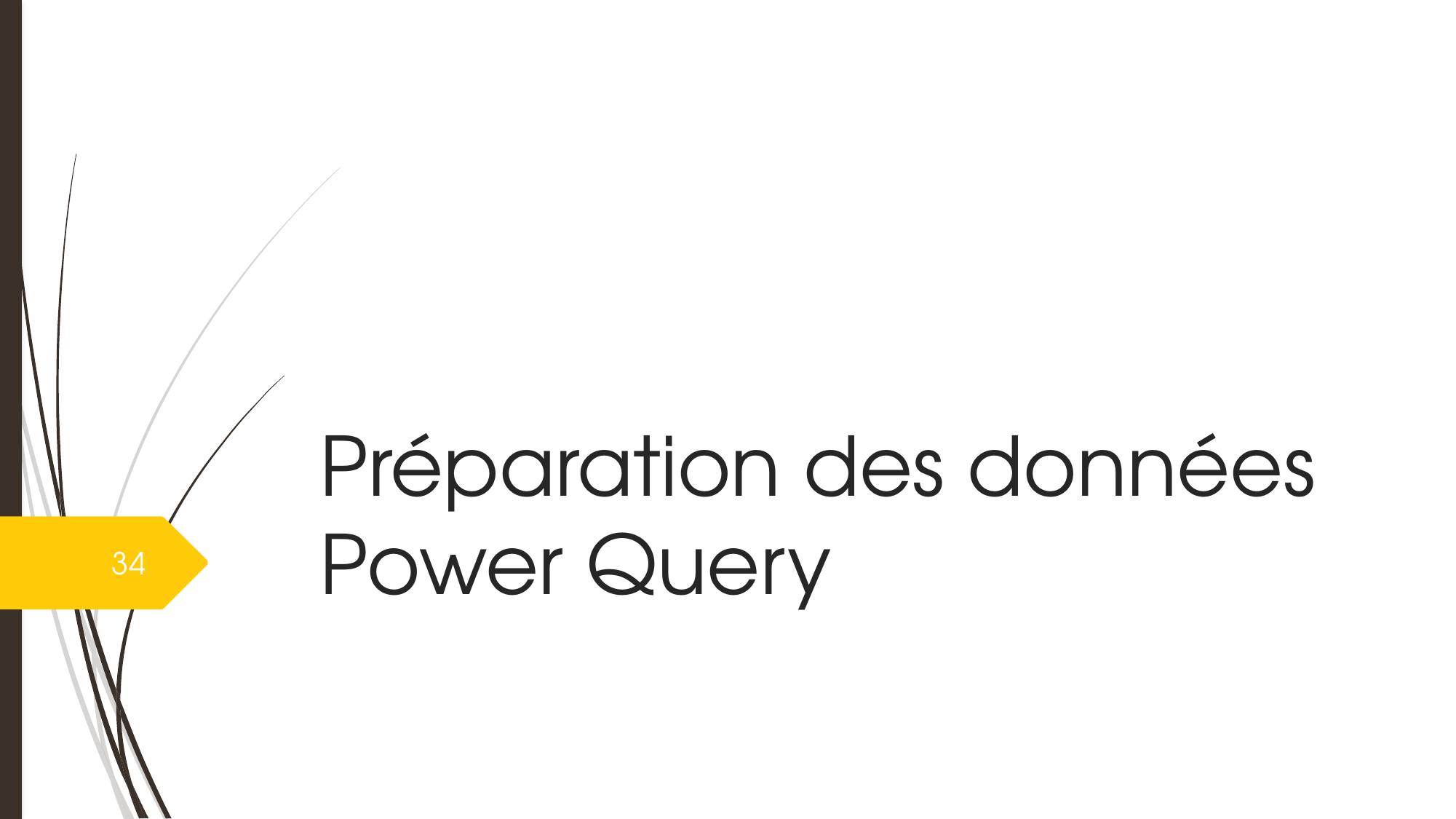

# Préparation des données Power Query
34